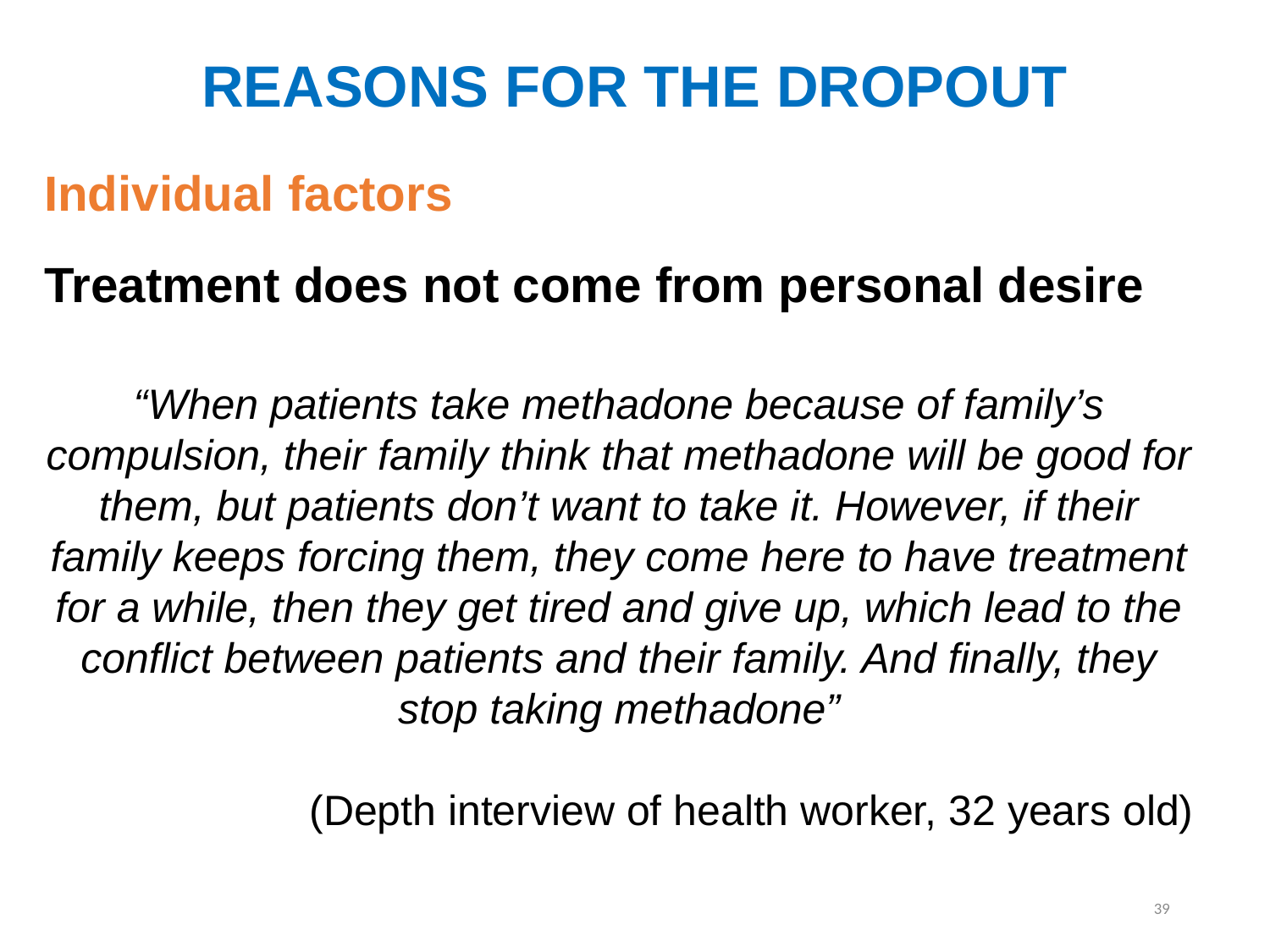

# REASONS FOR THE DROPOUT
Individual factors
Treatment does not come from personal desire
“When patients take methadone because of family’s compulsion, their family think that methadone will be good for them, but patients don’t want to take it. However, if their family keeps forcing them, they come here to have treatment for a while, then they get tired and give up, which lead to the conflict between patients and their family. And finally, they stop taking methadone”

(Depth interview of health worker, 32 years old)
39